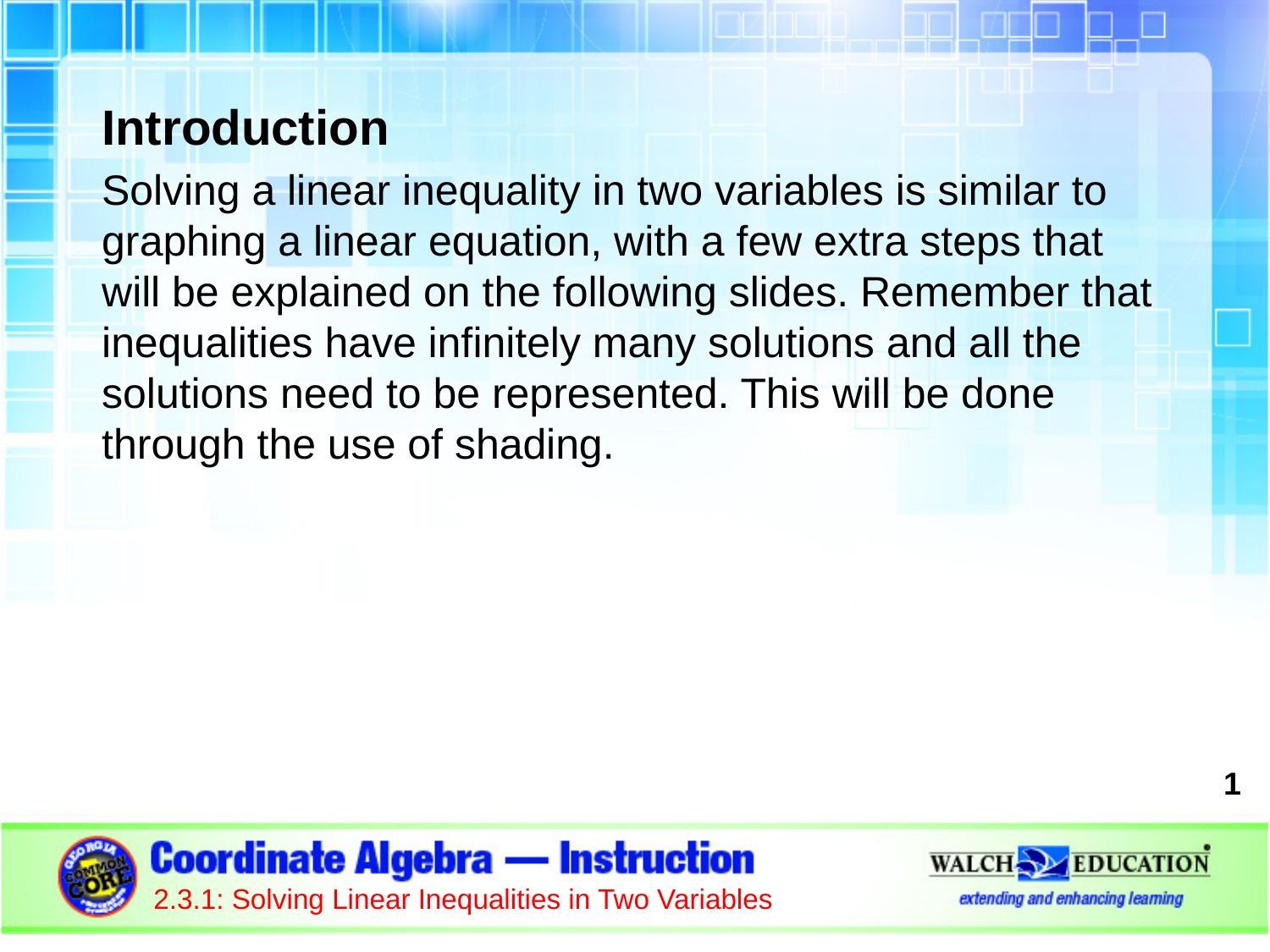

Introduction
Solving a linear inequality in two variables is similar to graphing a linear equation, with a few extra steps that will be explained on the following slides. Remember that inequalities have infinitely many solutions and all the solutions need to be represented. This will be done through the use of shading.
1
2.3.1: Solving Linear Inequalities in Two Variables